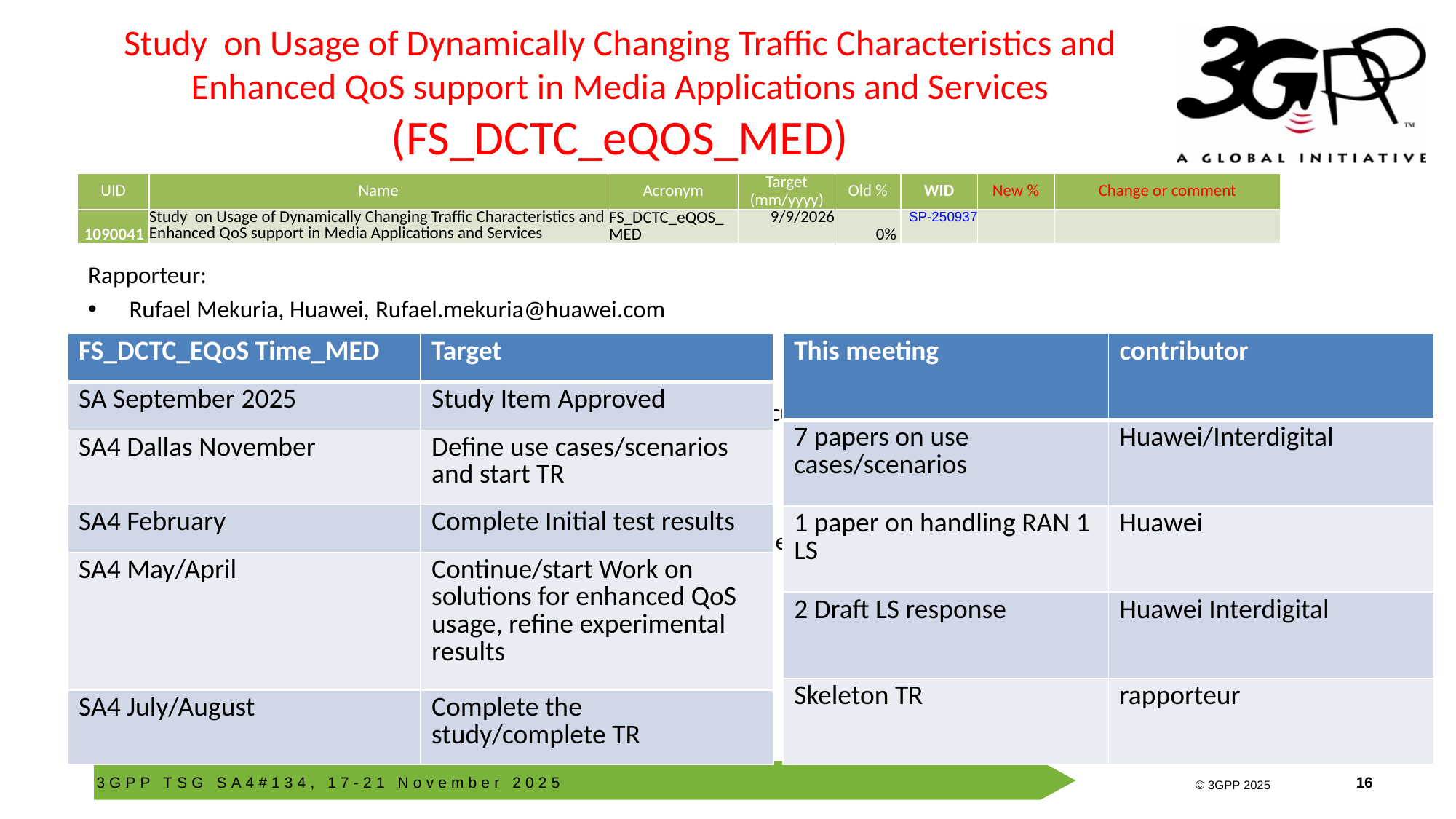

# Study  on Usage of Dynamically Changing Traffic Characteristics and Enhanced QoS support in Media Applications and Services (FS_DCTC_eQOS_MED)
| UID | Name | Acronym | Target (mm/yyyy) | Old % | WID | New % | Change or comment |
| --- | --- | --- | --- | --- | --- | --- | --- |
| 1090041 | Study on Usage of Dynamically Changing Traffic Characteristics and Enhanced QoS support in Media Applications and Services | FS\_DCTC\_eQOS\_MED | 9/9/2026 | 0% | SP-250937 |  |  |
Rapporteur:
Rufael Mekuria, Huawei, Rufael.mekuria@huawei.com

Progress since last SA4 meeting
What happened during the Adhoc calls, i.e., which key issues & documents were agreed?

Any recommendations based on the agreements?

Plans for the meeting based on the input contributions that have been reviewed by the rapporteur

| This meeting | contributor |
| --- | --- |
| 7 papers on use cases/scenarios | Huawei/Interdigital |
| 1 paper on handling RAN 1 LS | Huawei |
| 2 Draft LS response | Huawei Interdigital |
| Skeleton TR | rapporteur |
| FS\_DCTC\_EQoS Time\_MED | Target |
| --- | --- |
| SA September 2025 | Study Item Approved |
| SA4 Dallas November | Define use cases/scenarios and start TR |
| SA4 February | Complete Initial test results |
| SA4 May/April | Continue/start Work on solutions for enhanced QoS usage, refine experimental results |
| SA4 July/August | Complete the study/complete TR |